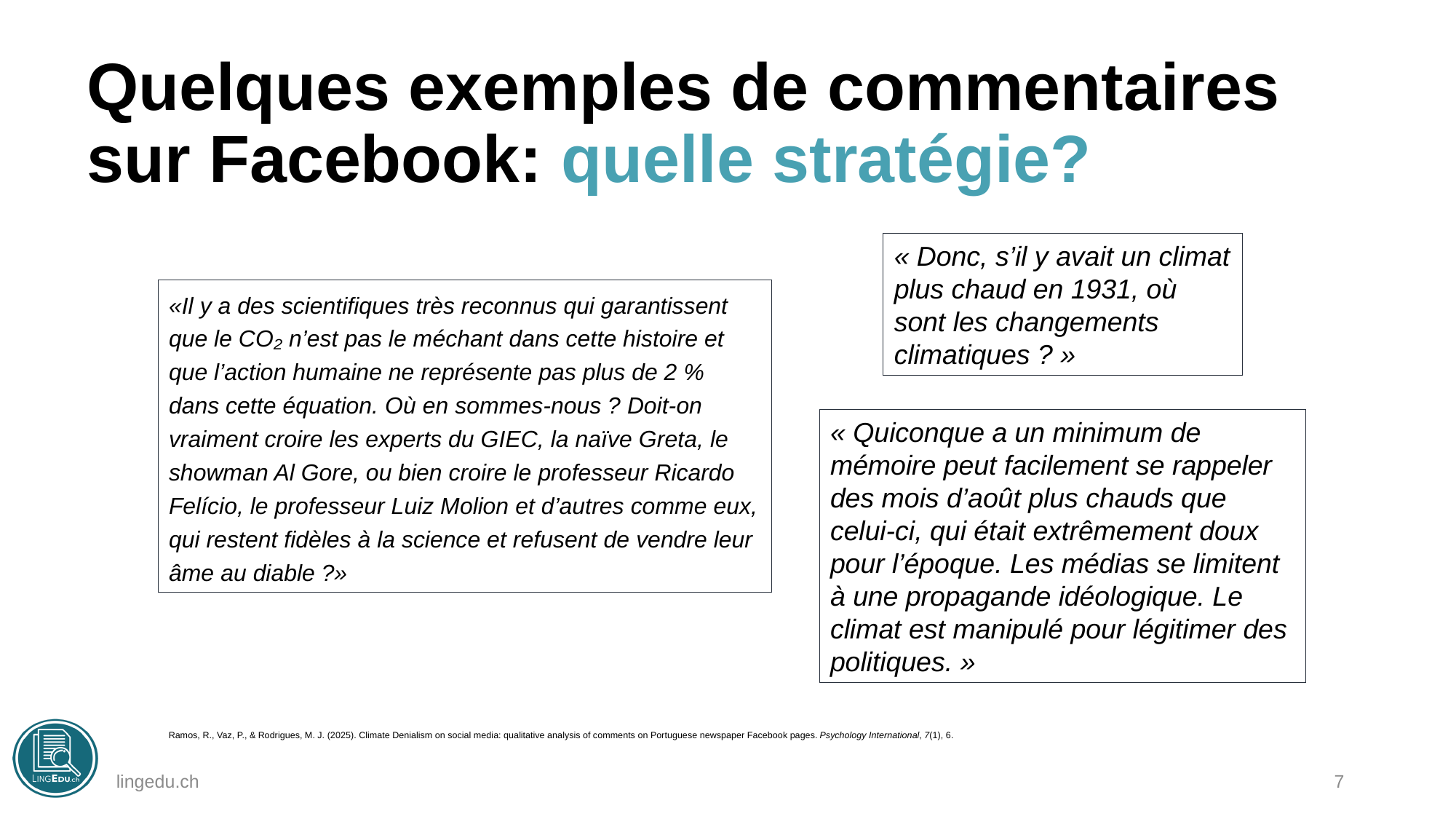

# Quelques exemples de commentaires sur Facebook: quelle stratégie?
« Donc, s’il y avait un climat plus chaud en 1931, où sont les changements climatiques ? »
«Il y a des scientifiques très reconnus qui garantissent que le CO₂ n’est pas le méchant dans cette histoire et que l’action humaine ne représente pas plus de 2 % dans cette équation. Où en sommes-nous ? Doit-on vraiment croire les experts du GIEC, la naïve Greta, le showman Al Gore, ou bien croire le professeur Ricardo Felício, le professeur Luiz Molion et d’autres comme eux, qui restent fidèles à la science et refusent de vendre leur âme au diable ?»
« Quiconque a un minimum de mémoire peut facilement se rappeler des mois d’août plus chauds que celui-ci, qui était extrêmement doux pour l’époque. Les médias se limitent à une propagande idéologique. Le climat est manipulé pour légitimer des politiques. »
Ramos, R., Vaz, P., & Rodrigues, M. J. (2025). Climate Denialism on social media: qualitative analysis of comments on Portuguese newspaper Facebook pages. Psychology International, 7(1), 6.
lingedu.ch
7